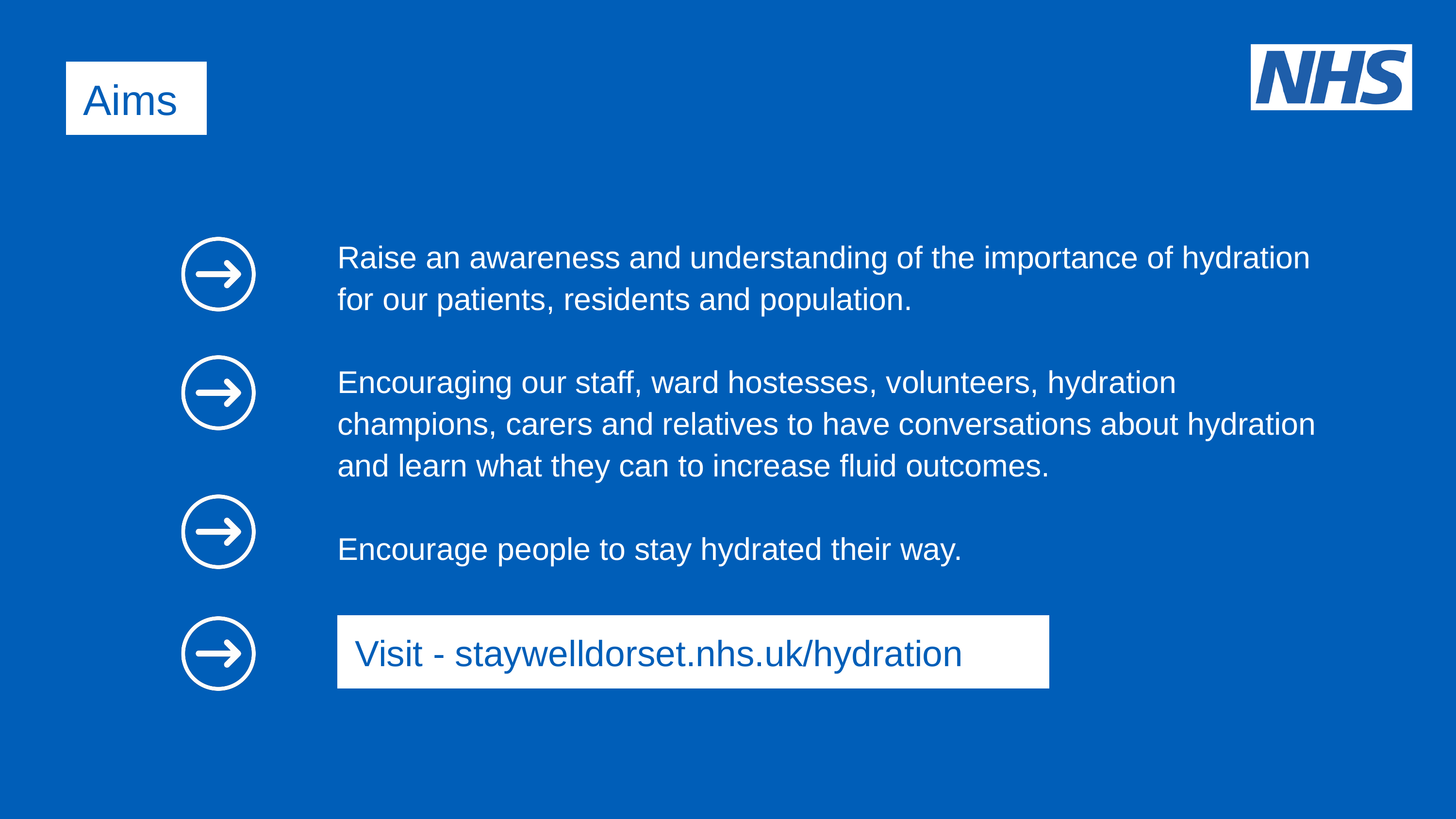

Aims
Raise an awareness and understanding of the importance of hydration for our patients, residents and population.

Encouraging our staff, ward hostesses, volunteers, hydration champions, carers and relatives to have conversations about hydration and learn what they can to increase fluid outcomes.

Encourage people to stay hydrated their way.

Visit - staywelldorset.nhs.uk/hydration